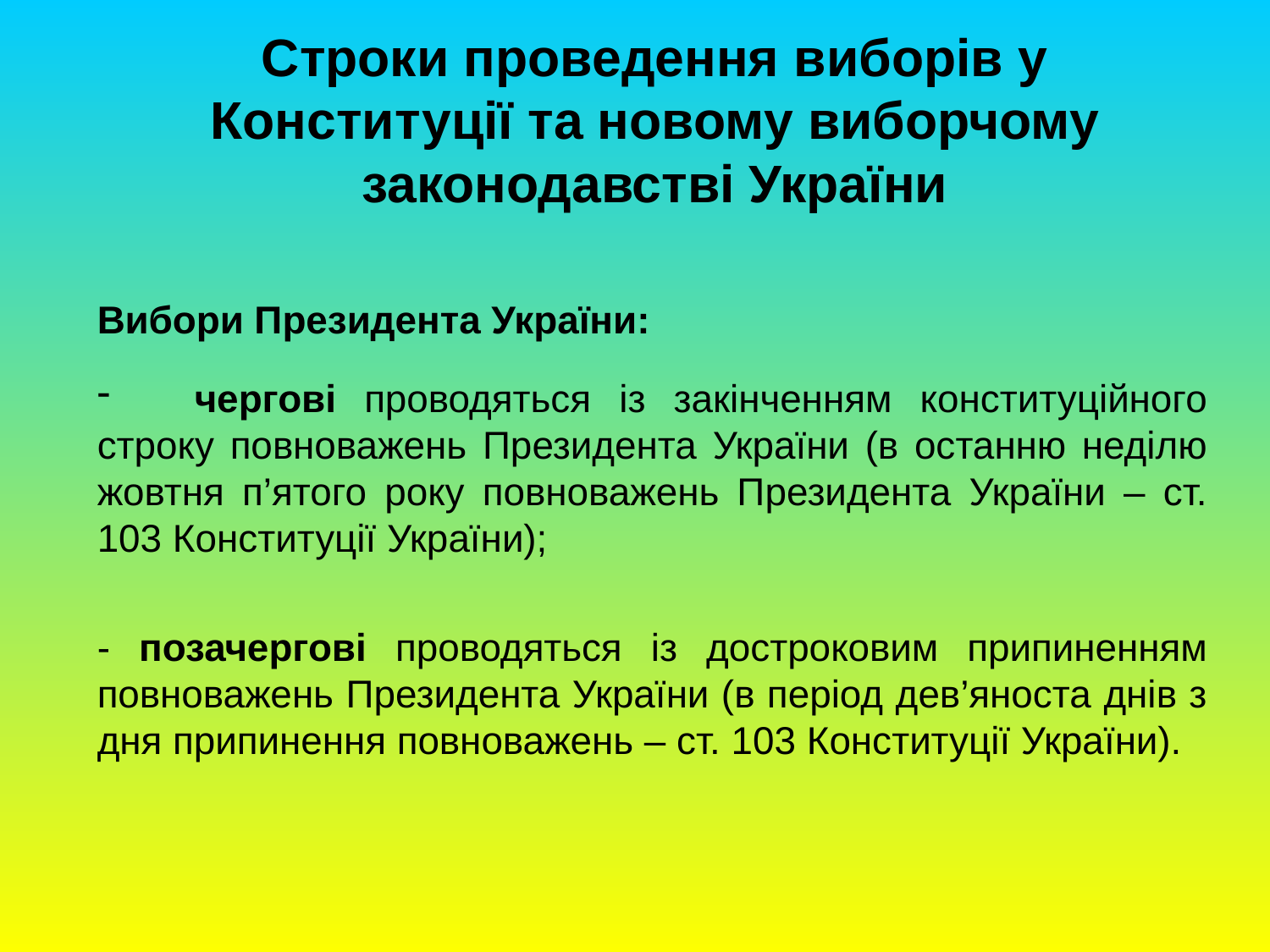

# Строки проведення виборів у Конституції та новому виборчому законодавстві України
Вибори Президента України:

   чергові проводяться із закінченням конституційного строку повноважень Президента України (в останню неділю жовтня п’ятого року повноважень Президента України – ст. 103 Конституції України);

- позачергові проводяться із достроковим припиненням повноважень Президента України (в період дев’яноста днів з дня припинення повноважень – ст. 103 Конституції України).